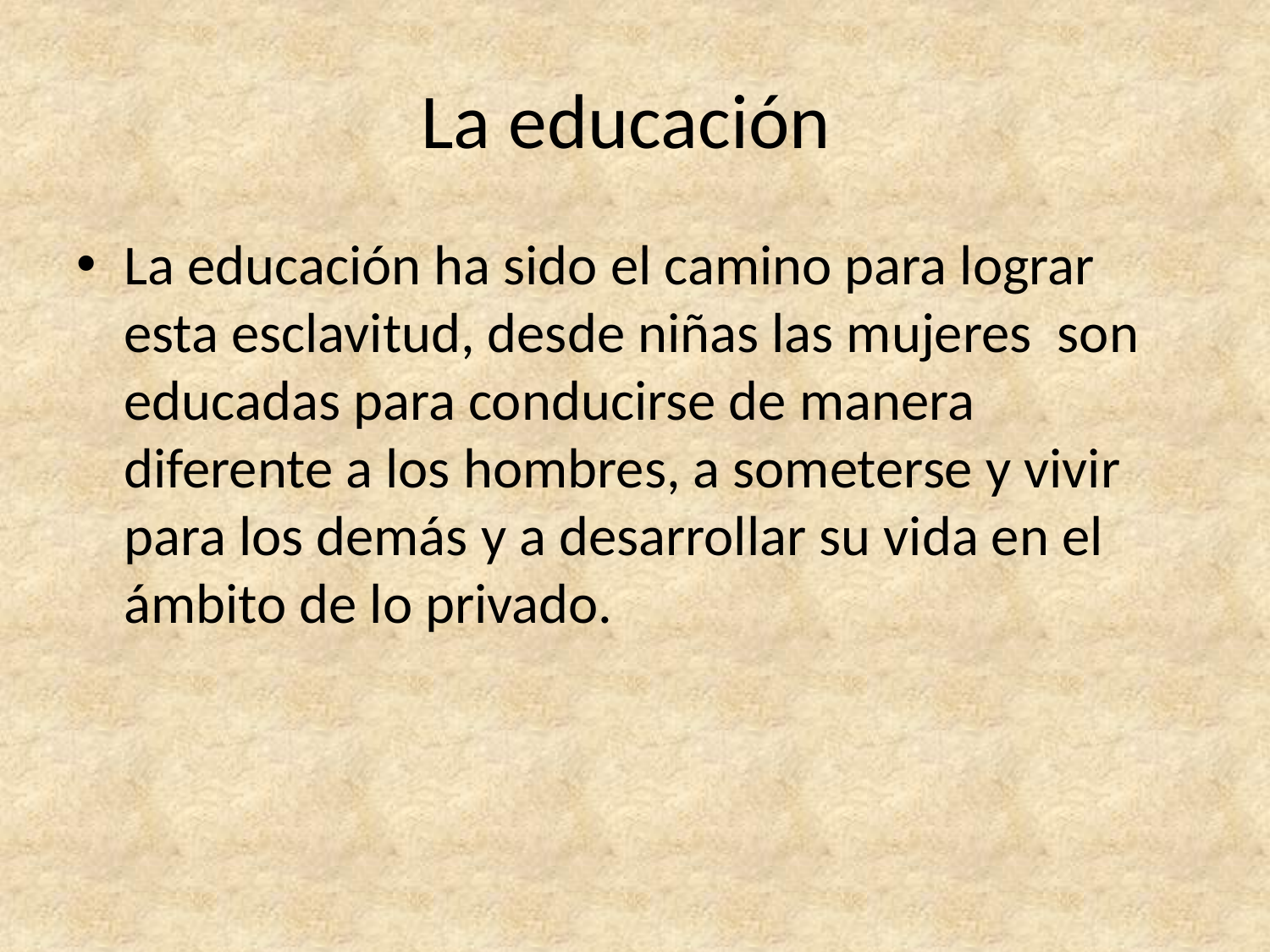

# La educación
La educación ha sido el camino para lograr esta esclavitud, desde niñas las mujeres  son educadas para conducirse de manera diferente a los hombres, a someterse y vivir para los demás y a desarrollar su vida en el ámbito de lo privado.